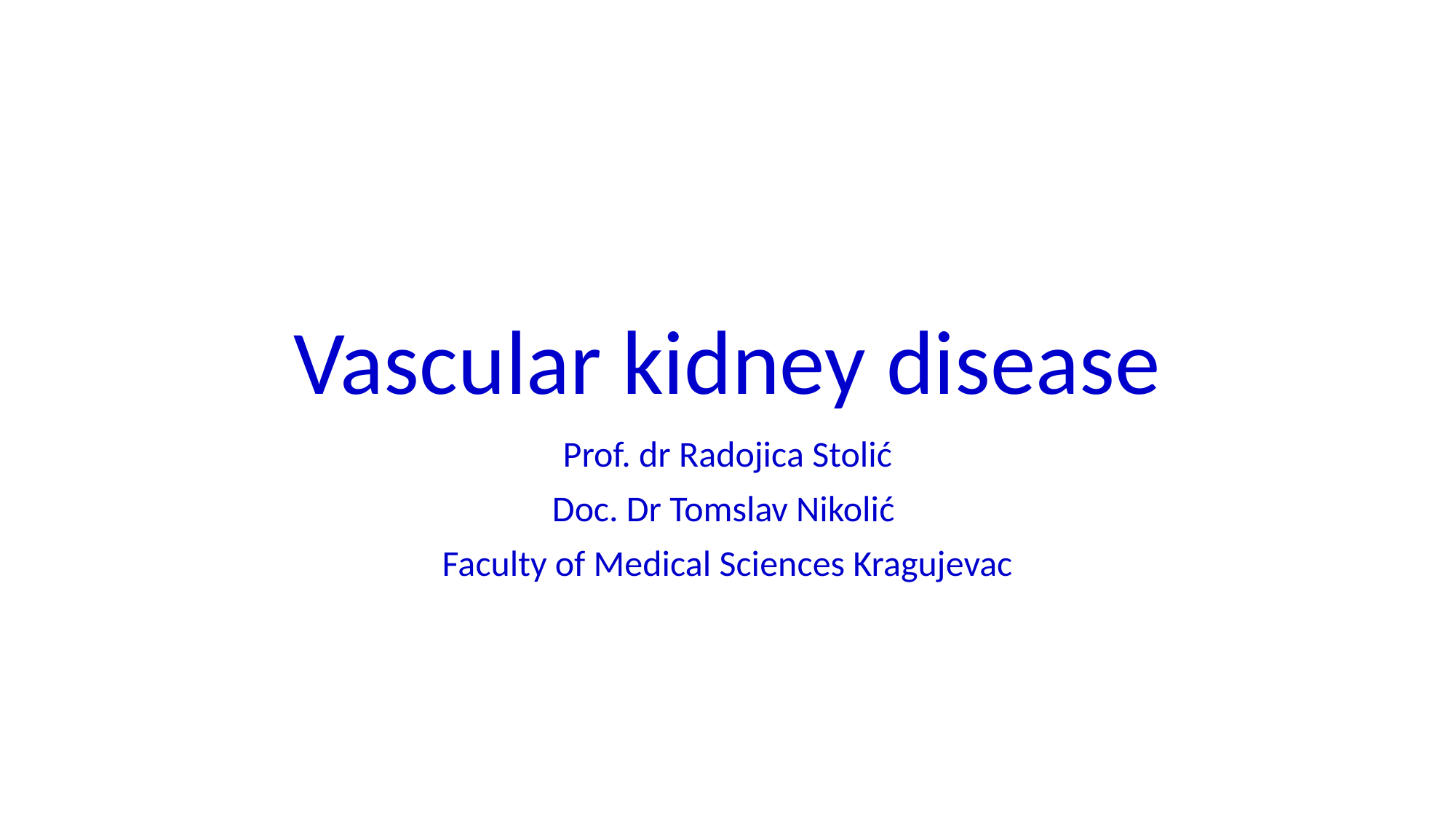

# Vascular kidney disease
Prof. dr Radojica Stolić
Doc. Dr Tomslav Nikolić
Faculty of Medical Sciences Kragujevac